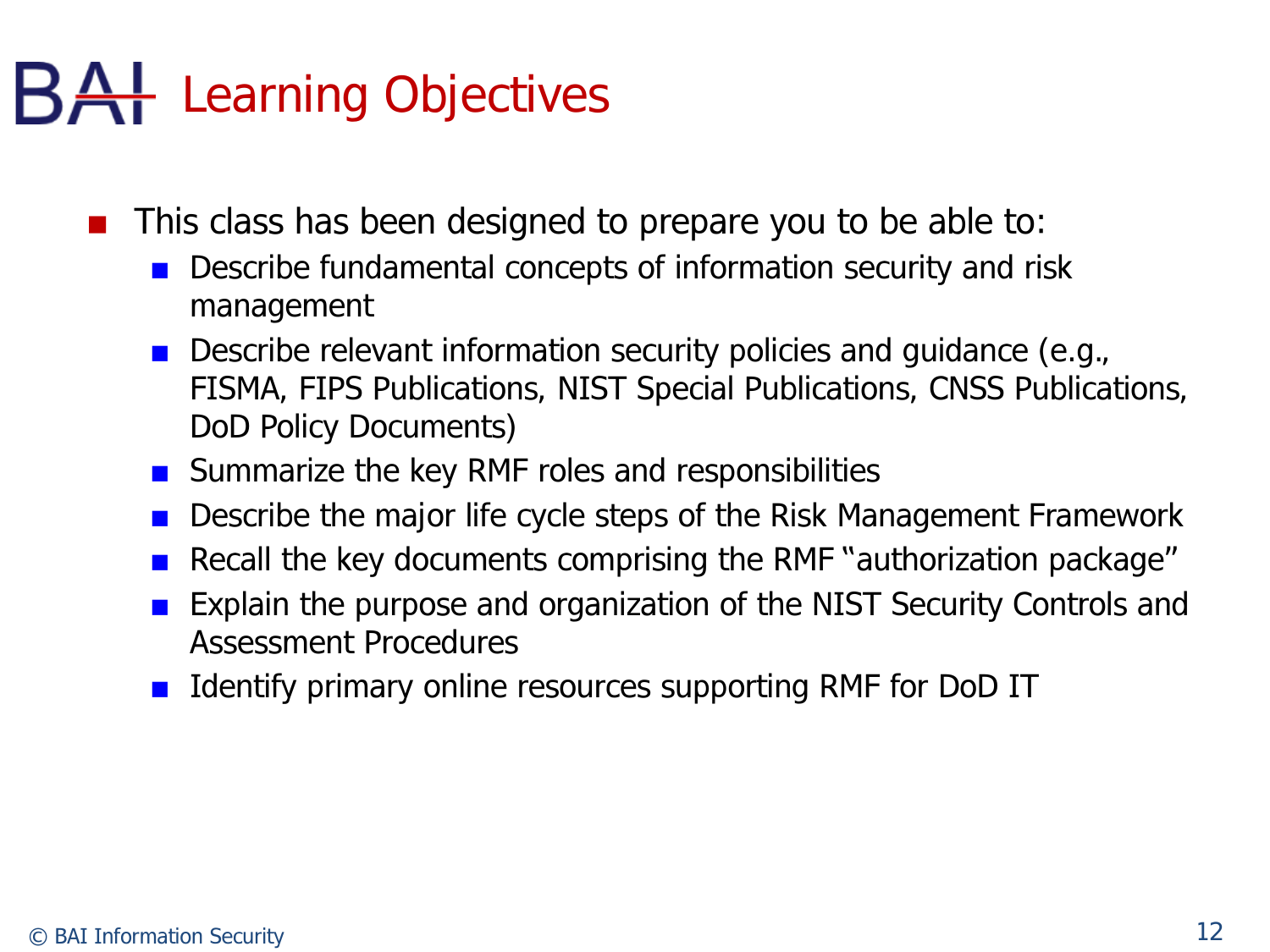

# Learning Objectives
This class has been designed to prepare you to be able to:
Describe fundamental concepts of information security and risk management
Describe relevant information security policies and guidance (e.g., FISMA, FIPS Publications, NIST Special Publications, CNSS Publications, DoD Policy Documents)
Summarize the key RMF roles and responsibilities
Describe the major life cycle steps of the Risk Management Framework
Recall the key documents comprising the RMF “authorization package”
Explain the purpose and organization of the NIST Security Controls and Assessment Procedures
Identify primary online resources supporting RMF for DoD IT